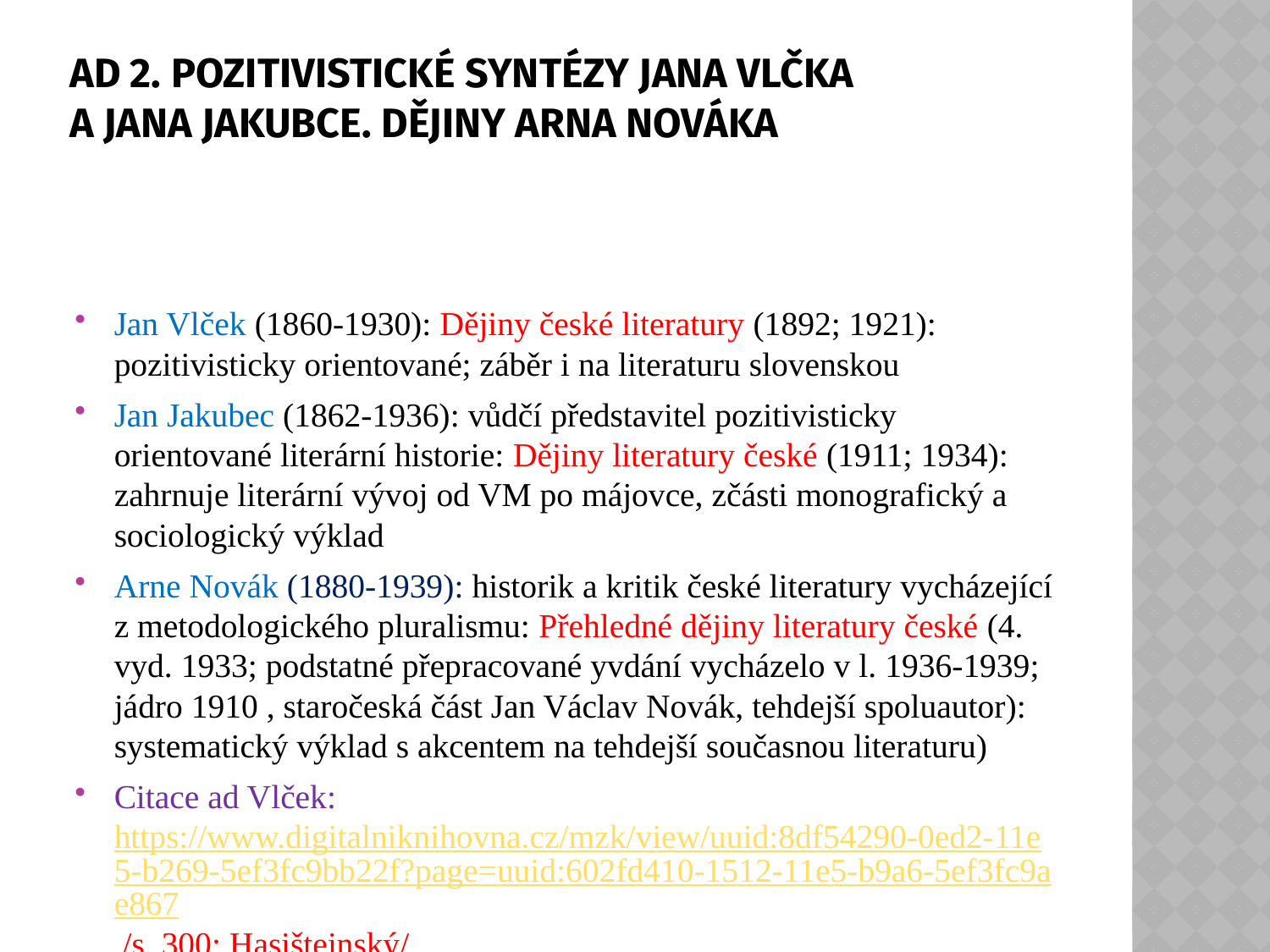

# Ad 2. Pozitivistické syntézy Jana Vlčka a Jana Jakubce. Dějiny Arna nováka
Jan Vlček (1860-1930): Dějiny české literatury (1892; 1921): pozitivisticky orientované; záběr i na literaturu slovenskou
Jan Jakubec (1862-1936): vůdčí představitel pozitivisticky orientované literární historie: Dějiny literatury české (1911; 1934): zahrnuje literární vývoj od VM po májovce, zčásti monografický a sociologický výklad
Arne Novák (1880-1939): historik a kritik české literatury vycházející z metodologického pluralismu: Přehledné dějiny literatury české (4. vyd. 1933; podstatné přepracované yvdání vycházelo v l. 1936-1939; jádro 1910 , staročeská část Jan Václav Novák, tehdejší spoluautor): systematický výklad s akcentem na tehdejší současnou literaturu)
Citace ad Vlček: https://www.digitalniknihovna.cz/mzk/view/uuid:8df54290-0ed2-11e5-b269-5ef3fc9bb22f?page=uuid:602fd410-1512-11e5-b9a6-5ef3fc9ae867 /s. 300: Hasištejnský/